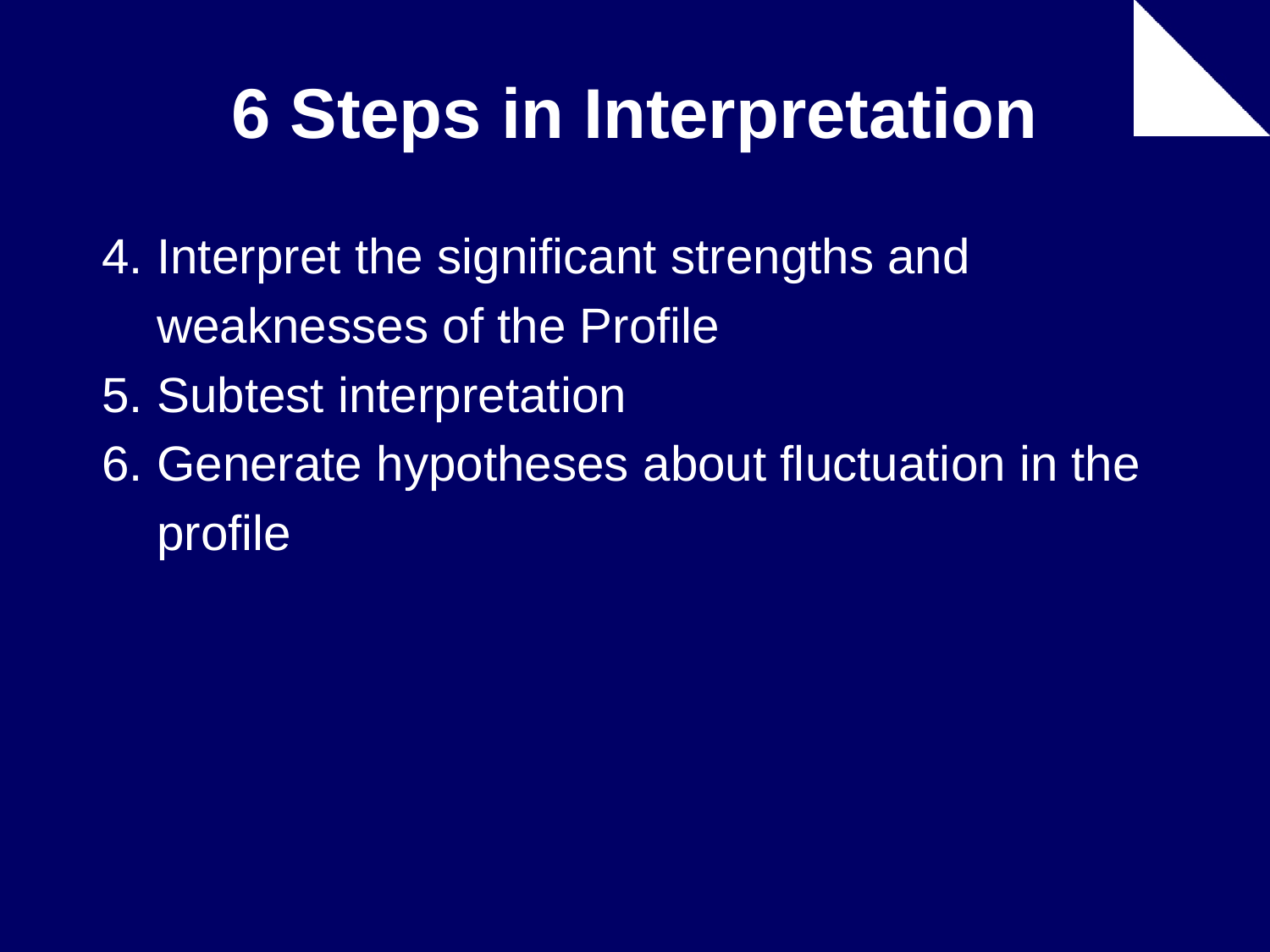

# 6 Steps in Interpretation
4. Interpret the significant strengths and
    weaknesses of the Profile
5. Subtest interpretation
6. Generate hypotheses about fluctuation in the
    profile